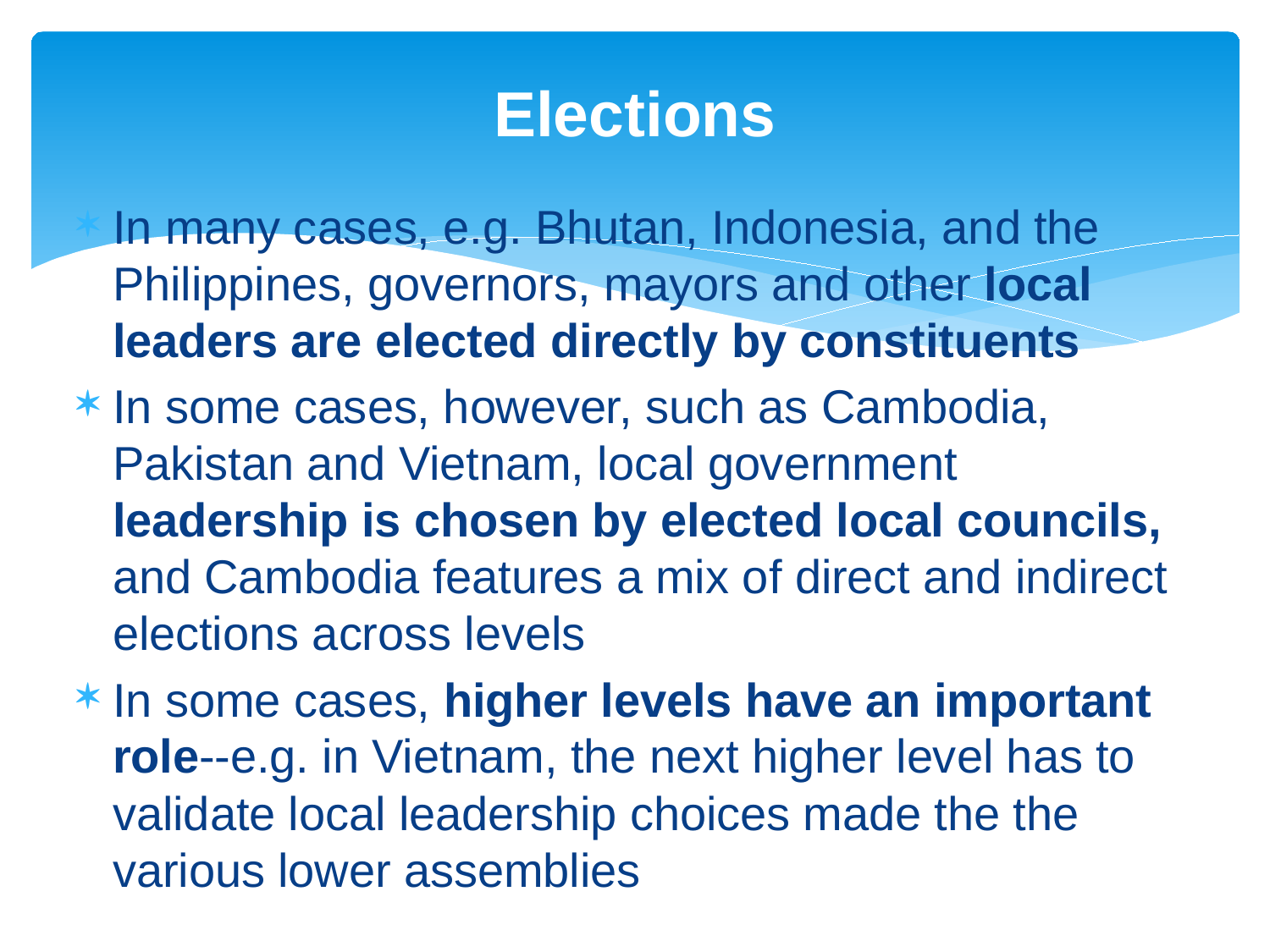

# Elections
In many cases, e.g. Bhutan, Indonesia, and the Philippines, governors, mayors and other local leaders are elected directly by constituents
In some cases, however, such as Cambodia, Pakistan and Vietnam, local government leadership is chosen by elected local councils, and Cambodia features a mix of direct and indirect elections across levels
In some cases, higher levels have an important role--e.g. in Vietnam, the next higher level has to validate local leadership choices made the the various lower assemblies